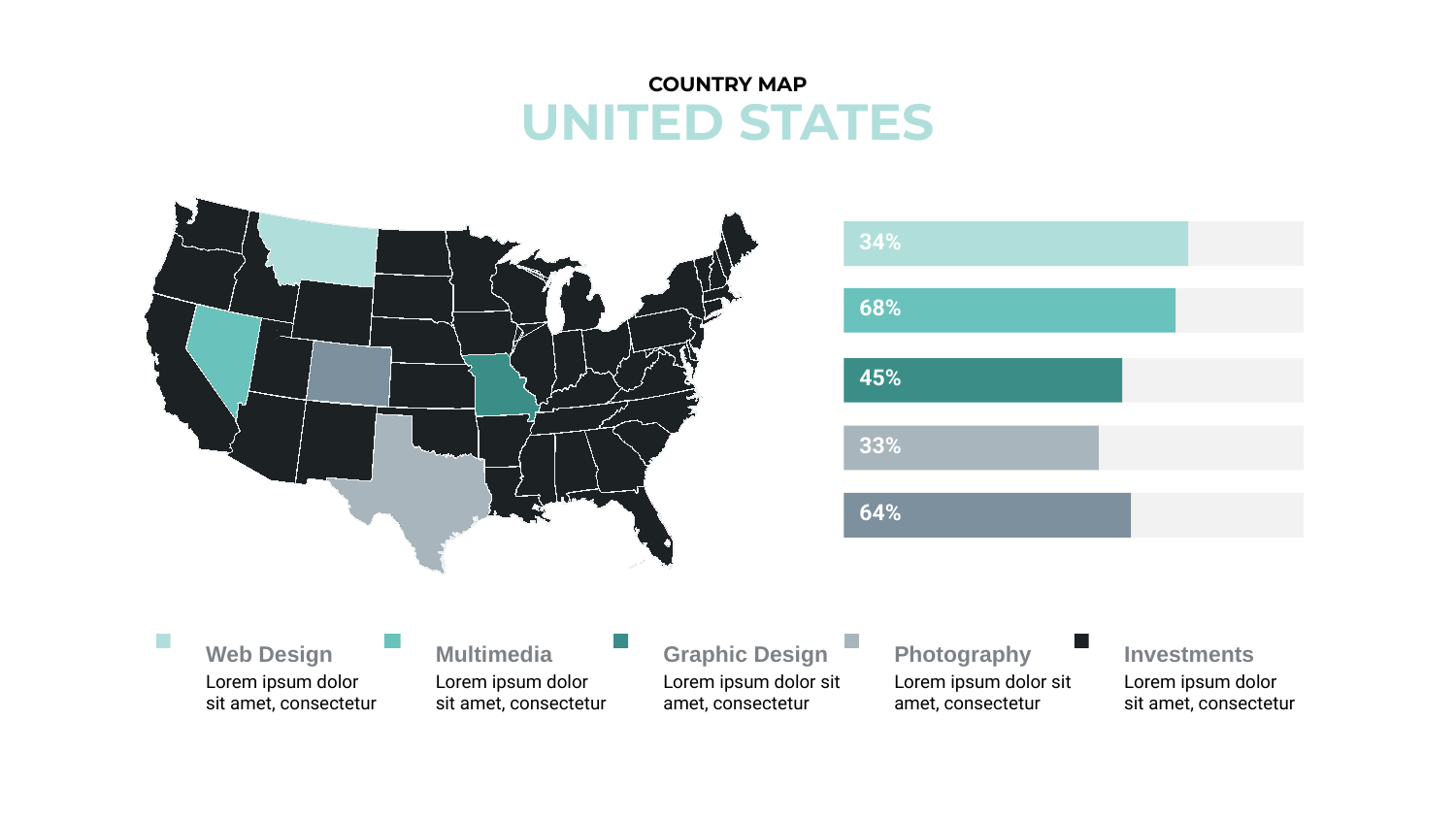

COUNTRY MAP
UNITED STATES

34%

68%

45%

33%

64%

Web Design
Lorem ipsum dolor sit amet, consectetur
Multimedia
Lorem ipsum dolor sit amet, consectetur
Graphic Design
Lorem ipsum dolor sit amet, consectetur
Photography
Lorem ipsum dolor sit amet, consectetur

Investments
Lorem ipsum dolor sit amet, consectetur